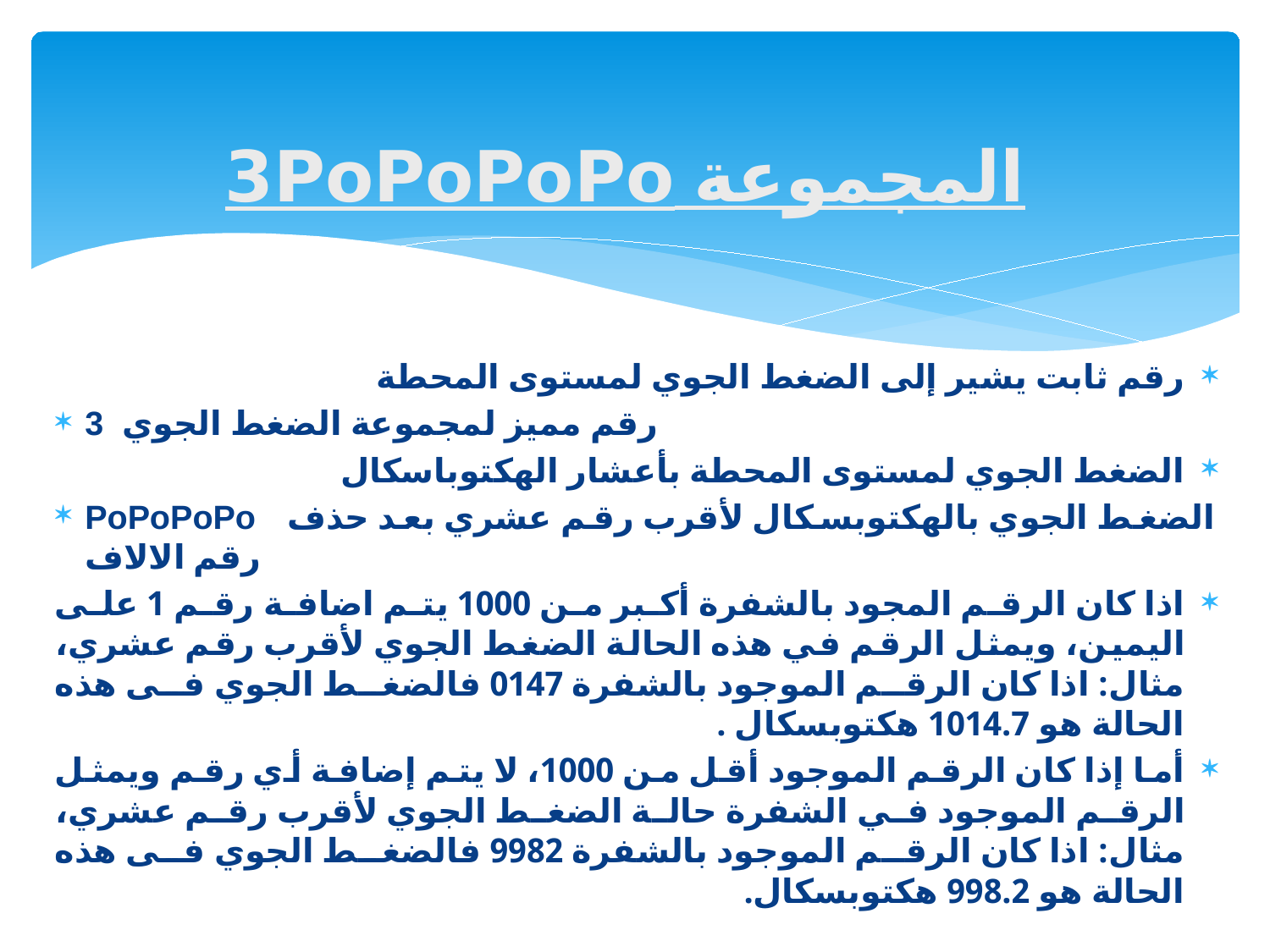

# المجموعة 3PoPoPoPo
رقم ثابت يشير إلى الضغط الجوي لمستوى المحطة
3  رقم مميز لمجموعة الضغط الجوي
الضغط الجوي لمستوى المحطة بأعشار الهكتوباسكال
PoPoPoPo  الضغط الجوي بالهكتوبسكال لأقرب رقم عشري بعد حذف رقم الالاف
اذا كان الرقم المجود بالشفرة أكبر من 1000 يتم اضافة رقم 1 على اليمين، ويمثل الرقم في هذه الحالة الضغط الجوي لأقرب رقم عشري، مثال: اذا كان الرقم الموجود بالشفرة 0147 فالضغط الجوي فى هذه الحالة هو 1014.7 هكتوبسكال .
أما إذا كان الرقم الموجود أقل من 1000، لا يتم إضافة أي رقم ويمثل الرقم الموجود في الشفرة حالة الضغط الجوي لأقرب رقم عشري، مثال: اذا كان الرقم الموجود بالشفرة 9982 فالضغط الجوي فى هذه الحالة هو 998.2 هكتوبسكال.